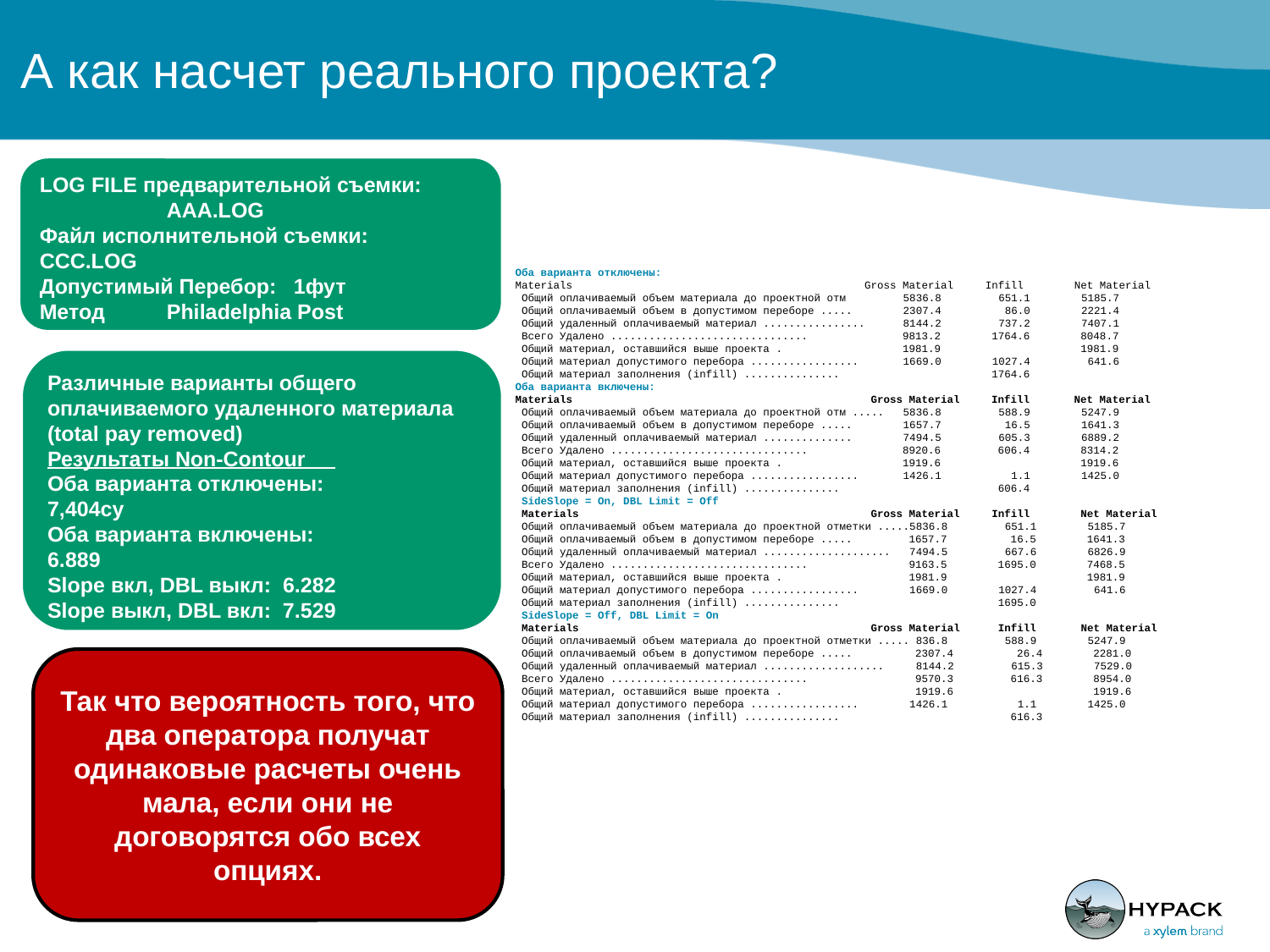

# А как насчет реального проекта?
LOG FILE предварительной съемки:	AAA.LOG
Файл исполнительной съемки:	ССС.LOG
Допустимый Перебор:	1фут
Метод	Philadelphia Post
Оба варианта отключены:
Materials                                              Gross Material     Infill        Net Material
 Общий оплачиваемый объем материала до проектной отм         5836.8         651.1        5185.7
 Общий оплачиваемый объем в допустимом переборе .....        2307.4          86.0        2221.4
 Общий удаленный оплачиваемый материал ................      8144.2         737.2        7407.1
 Всего Удалено ...............................               9813.2        1764.6        8048.7
 Общий материал, оставшийся выше проекта .                   1981.9                      1981.9
 Общий материал допустимого перебора .................       1669.0        1027.4         641.6
 Общий материал заполнения (infill) ...............                        1764.6
Оба варианта включены:
Materials                                               Gross Material     Infill       Net Material
 Общий оплачиваемый объем материала до проектной отм .....   5836.8         588.9        5247.9
 Общий оплачиваемый объем в допустимом переборе .....        1657.7          16.5        1641.3
 Общий удаленный оплачиваемый материал ..............        7494.5         605.3        6889.2
 Всего Удалено ...............................               8920.6         606.4        8314.2
 Общий материал, оставшийся выше проекта .                   1919.6                      1919.6
 Общий материал допустимого перебора .................       1426.1           1.1        1425.0
 Общий материал заполнения (infill) ...............                         606.4
 SideSlope = On, DBL Limit = Off
 Materials                                              Gross Material     Infill        Net Material
 Общий оплачиваемый объем материала до проектной отметки .....5836.8         651.1        5185.7
 Общий оплачиваемый объем в допустимом переборе .....         1657.7          16.5        1641.3
 Общий удаленный оплачиваемый материал ....................   7494.5         667.6        6826.9
 Всего Удалено ...............................                9163.5        1695.0        7468.5
 Общий материал, оставшийся выше проекта .                    1981.9                      1981.9
 Общий материал допустимого перебора .................        1669.0        1027.4         641.6
 Общий материал заполнения (infill) ...............                         1695.0
 SideSlope = Off, DBL Limit = On
 Materials                                              Gross Material      Infill       Net Material
 Общий оплачиваемый объем материала до проектной отметки ..... 836.8         588.9        5247.9
 Общий оплачиваемый объем в допустимом переборе .....          2307.4          26.4        2281.0
 Общий удаленный оплачиваемый материал ...................     8144.2         615.3        7529.0
 Всего Удалено ...............................                 9570.3         616.3        8954.0
 Общий материал, оставшийся выше проекта .                     1919.6                      1919.6
 Общий материал допустимого перебора .................        1426.1           1.1        1425.0
 Общий материал заполнения (infill) ...............                           616.3
Различные варианты общего оплачиваемого удаленного материала (total pay removed)
Результаты Non-Contour
Оба варианта отключены:                   7,404cy
Оба варианта включены:                    6.889
Slope вкл, DBL выкл:  6.282
Slope выкл, DBL вкл:  7.529
Так что вероятность того, что два оператора получат одинаковые расчеты очень мала, если они не договорятся обо всех опциях.